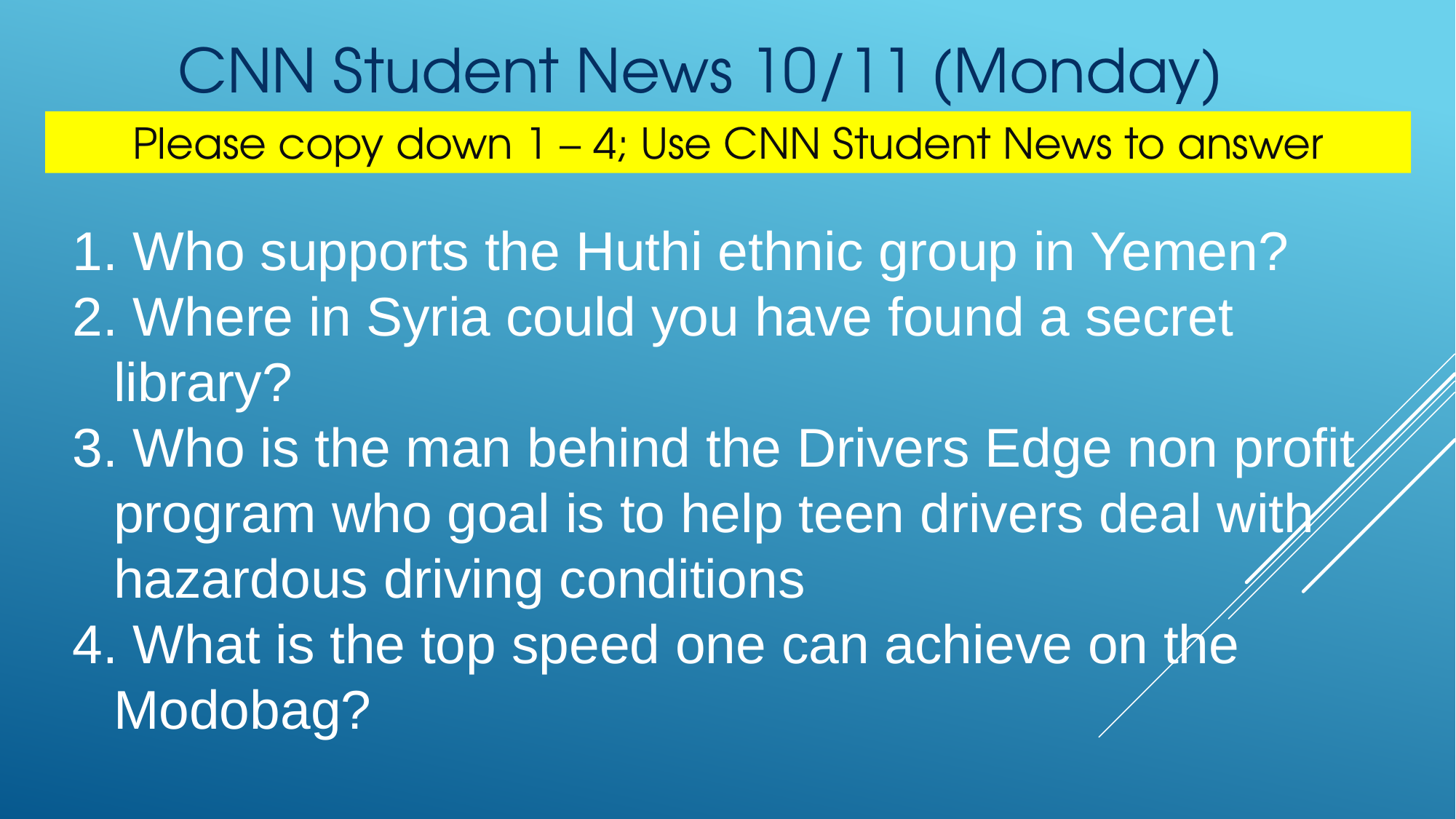

CNN Student News 10/11 (Monday)
Please copy down 1 – 4; Use CNN Student News to answer

 Who supports the Huthi ethnic group in Yemen?
 Where in Syria could you have found a secret library?
 Who is the man behind the Drivers Edge non profit program who goal is to help teen drivers deal with hazardous driving conditions
 What is the top speed one can achieve on the Modobag?